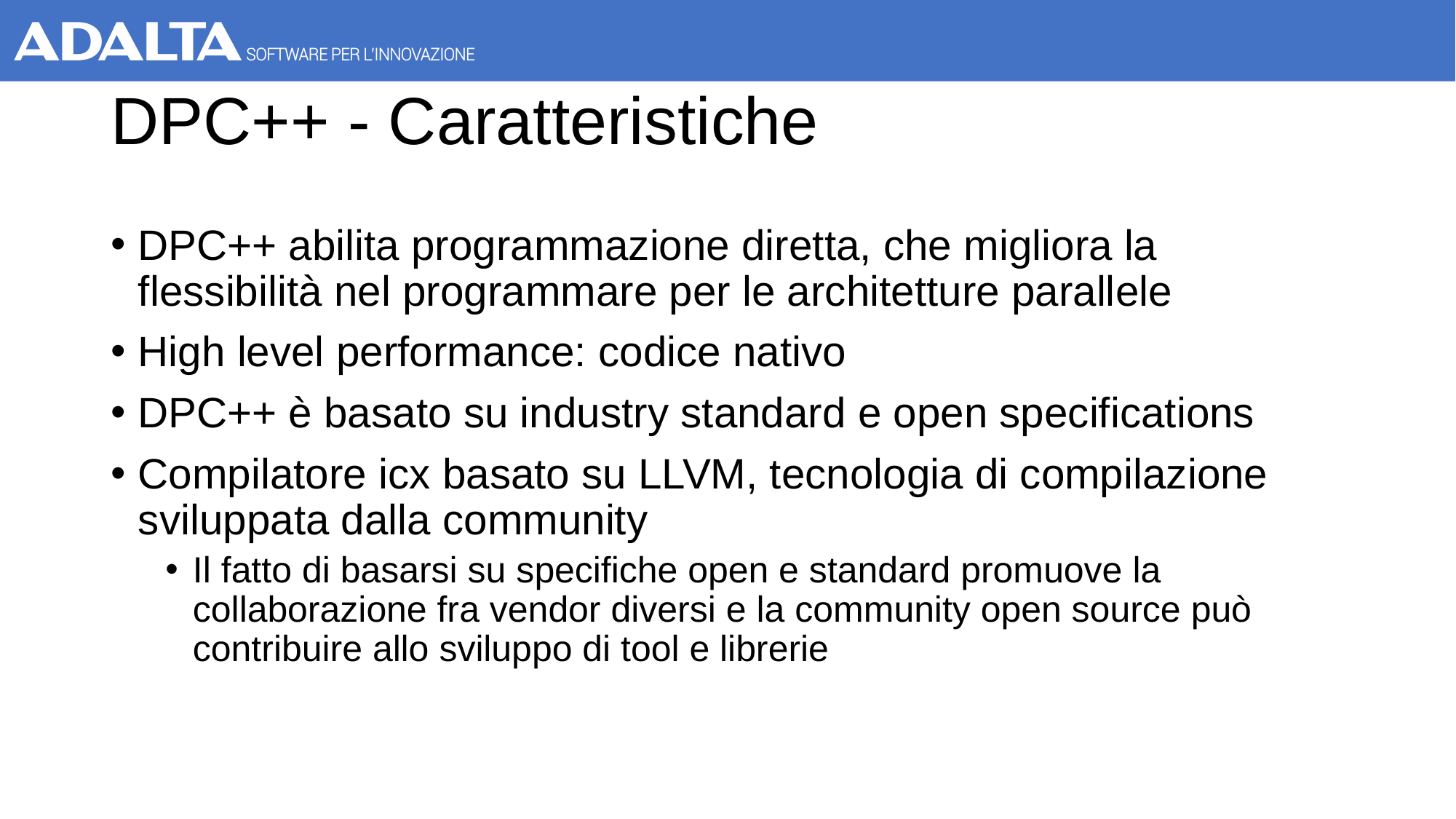

# DPC++ - Caratteristiche
DPC++ abilita programmazione diretta, che migliora la flessibilità nel programmare per le architetture parallele
High level performance: codice nativo
DPC++ è basato su industry standard e open specifications
Compilatore icx basato su LLVM, tecnologia di compilazione sviluppata dalla community
Il fatto di basarsi su specifiche open e standard promuove la collaborazione fra vendor diversi e la community open source può contribuire allo sviluppo di tool e librerie